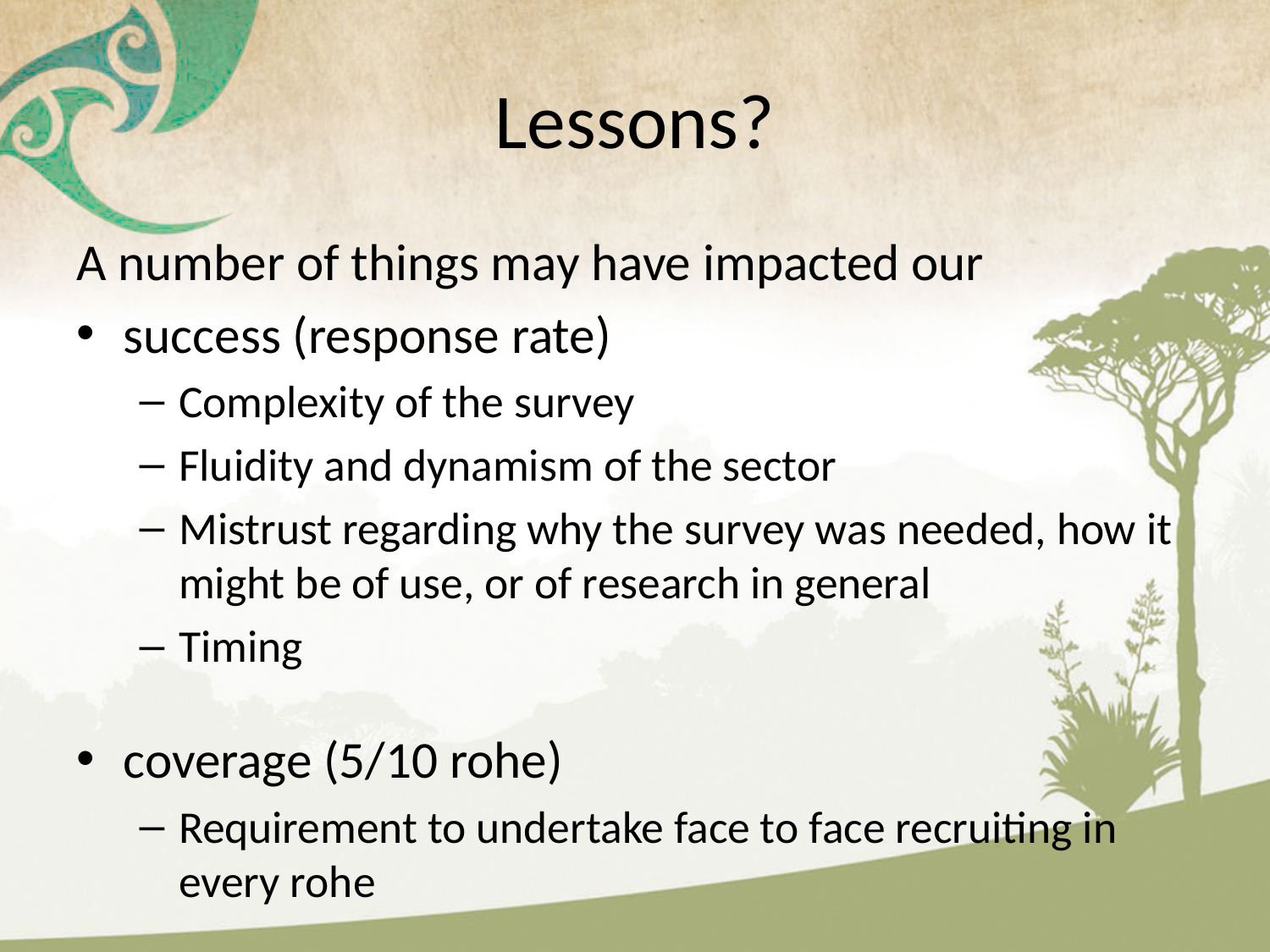

# Lessons?
A number of things may have impacted our
success (response rate)
Complexity of the survey
Fluidity and dynamism of the sector
Mistrust regarding why the survey was needed, how it might be of use, or of research in general
Timing

coverage (5/10 rohe)
Requirement to undertake face to face recruiting in every rohe